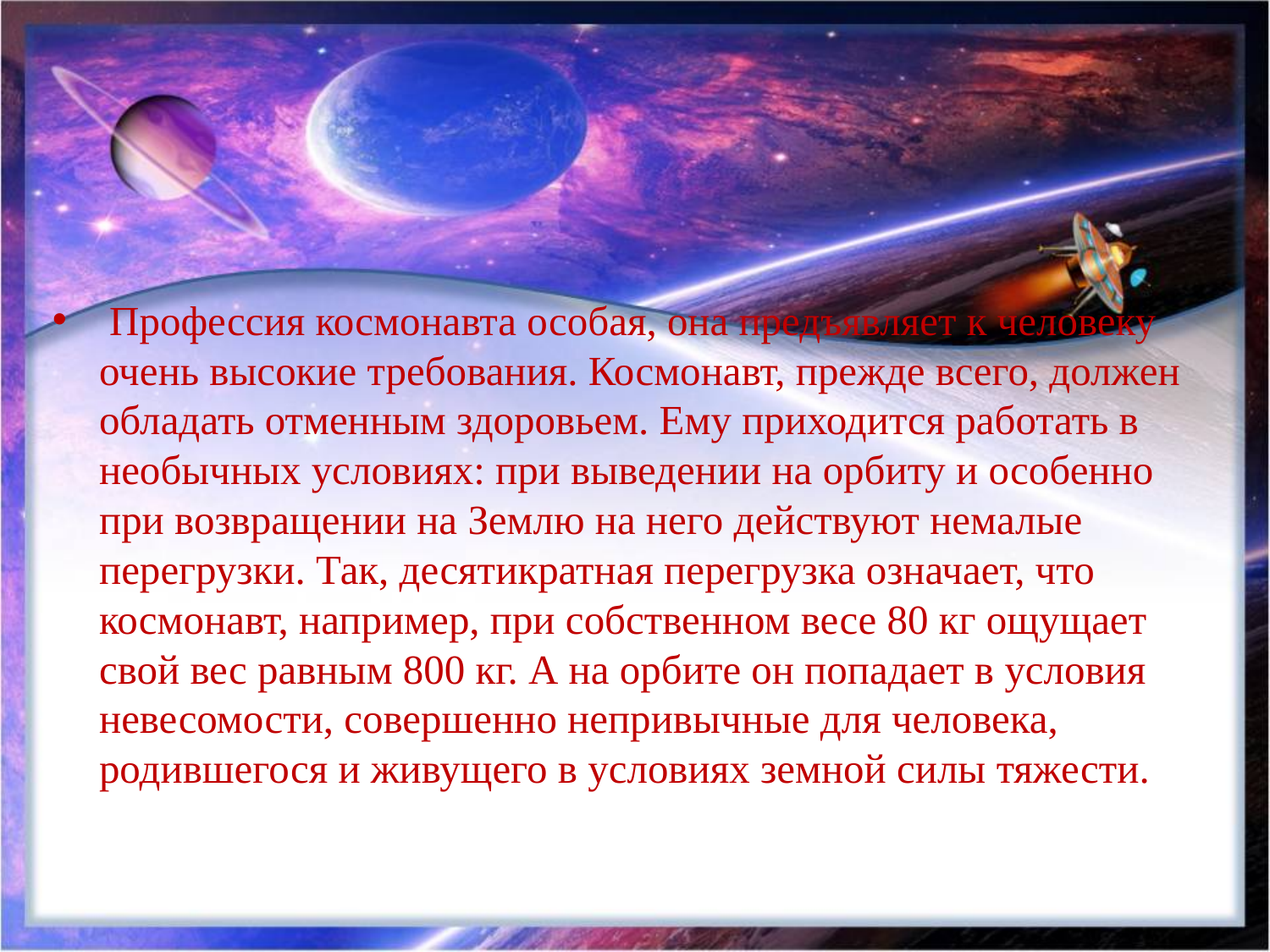

Профессия космонавта особая, она предъявляет к человеку очень высокие требования. Космонавт, прежде всего, должен обладать отменным здоровьем. Ему приходится работать в необычных условиях: при выведении на орбиту и особенно при возвращении на Землю на него действуют немалые перегрузки. Так, десятикратная перегрузка означает, что космонавт, например, при собственном весе 80 кг ощущает свой вес равным 800 кг. А на орбите он попадает в условия невесомости, совершенно непривычные для человека, родившегося и живущего в условиях земной силы тяжести.